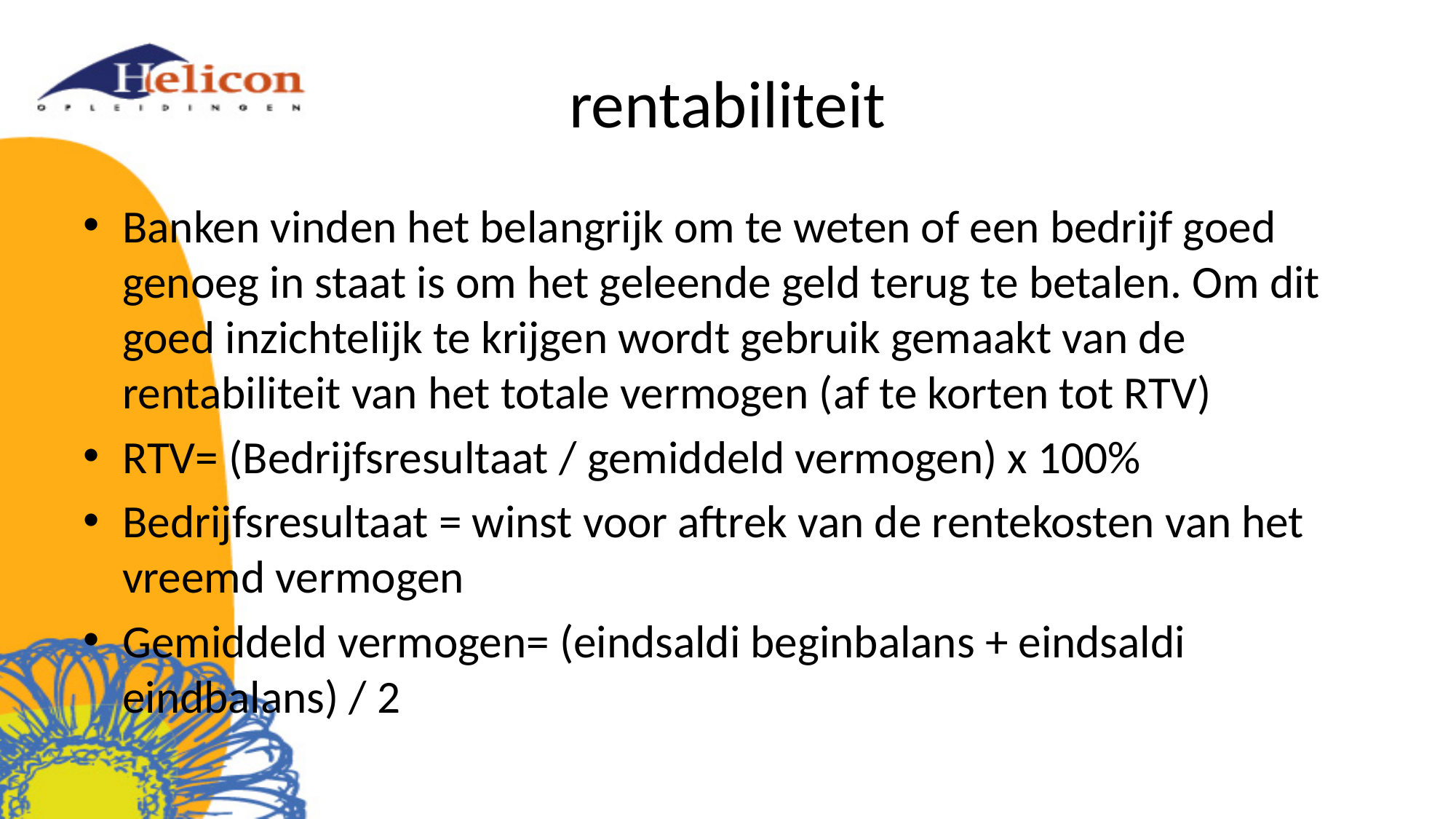

# rentabiliteit
Banken vinden het belangrijk om te weten of een bedrijf goed genoeg in staat is om het geleende geld terug te betalen. Om dit goed inzichtelijk te krijgen wordt gebruik gemaakt van de rentabiliteit van het totale vermogen (af te korten tot RTV)
RTV= (Bedrijfsresultaat / gemiddeld vermogen) x 100%
Bedrijfsresultaat = winst voor aftrek van de rentekosten van het vreemd vermogen
Gemiddeld vermogen= (eindsaldi beginbalans + eindsaldi eindbalans) / 2